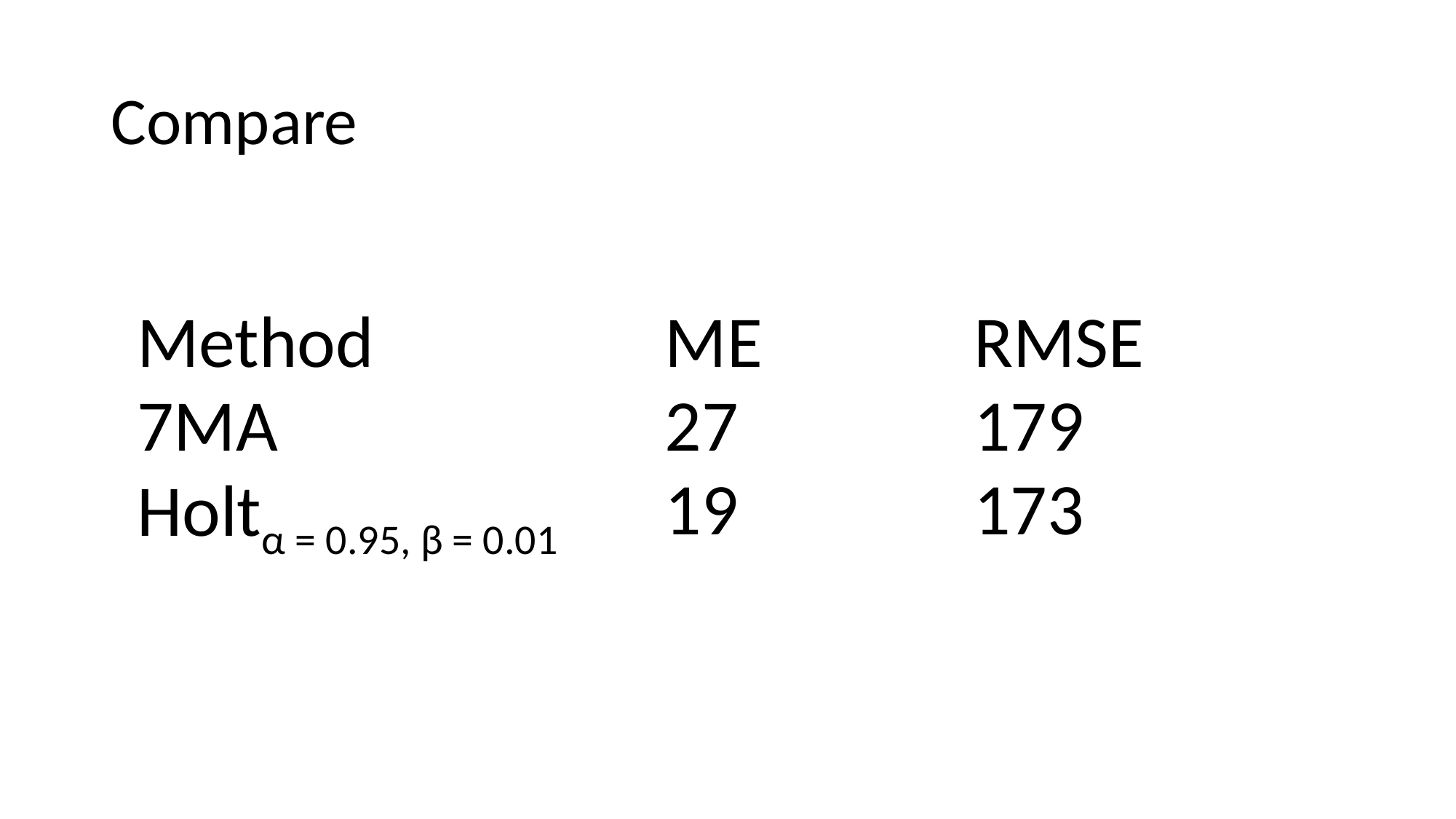

# Compare
| Method | ME | RMSE |
| --- | --- | --- |
| 7MA | 27 | 179 |
| Holtα = 0.95, β = 0.01 | 19 | 173 |